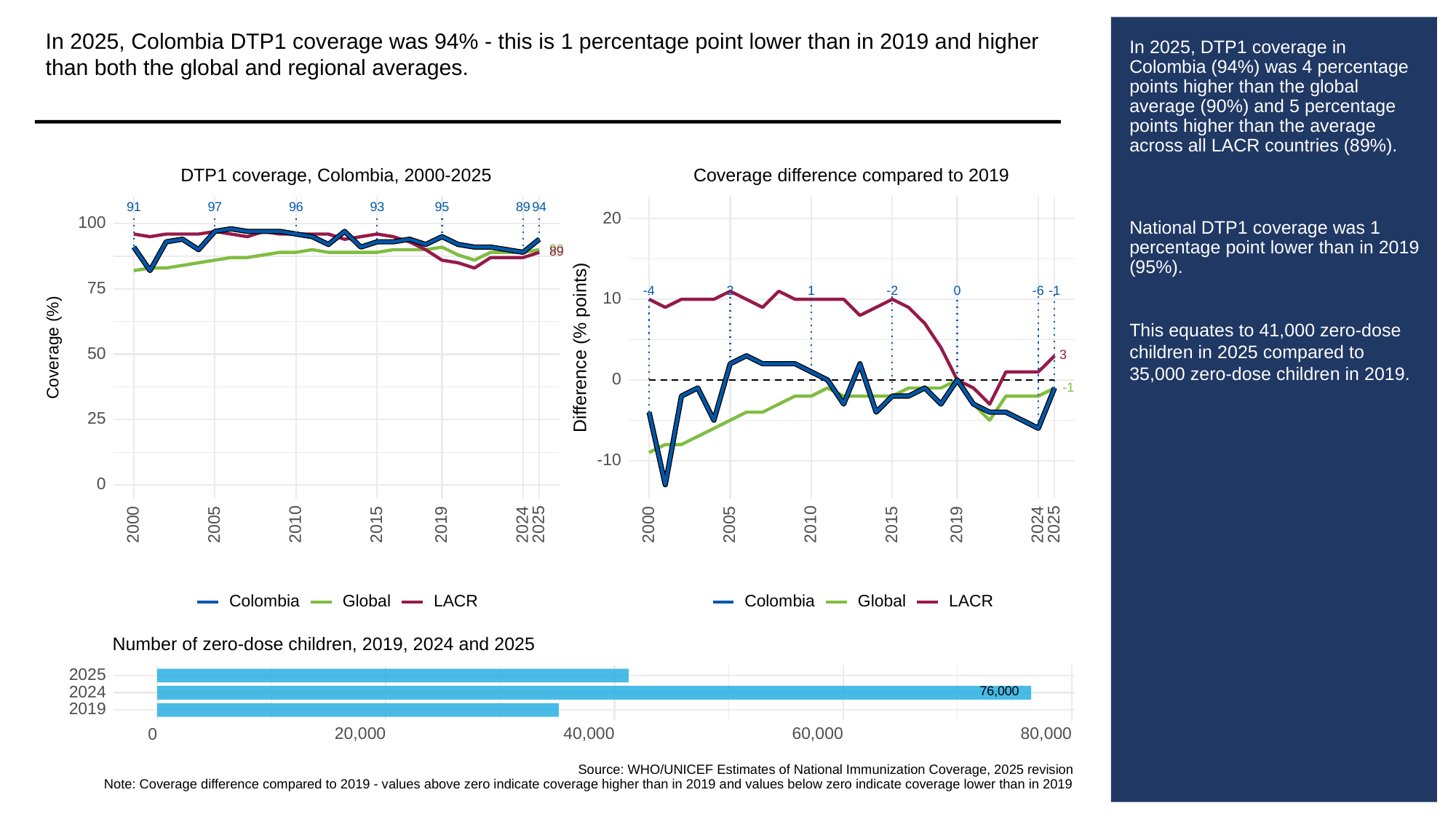

In 2025, Colombia DTP1 coverage was 94% - this is 1 percentage point lower than in 2019 and higher than both the global and regional averages.
# In 2025, DTP1 coverage in Colombia (94%) was 4 percentage points higher than the global average (90%) and 5 percentage points higher than the average across all LACR countries (89%).

National DTP1 coverage was 1 percentage point lower than in 2019 (95%).

This equates to 41,000 zero-dose children in 2025 compared to 35,000 zero-dose children in 2019.

DTP1 coverage, Colombia, 2000-2025
Coverage difference compared to 2019

93
91
97
96
95
89
94
20
100

90

89

75
0
-6
2
1
-2
-1
-4

10

Difference (% points)

Coverage (%)
50
3

0

-1

25

-10

0

2000
2005
2010
2015
2019
2024
2025
2000
2005
2010
2015
2019
2024
2025
Colombia
Global
LACR
Colombia
Global
LACR

Number of zero-dose children, 2019, 2024 and 2025

2025

76,000
2024

2019

20,000
40,000
60,000
80,000
0
Source: WHO/UNICEF Estimates of National Immunization Coverage, 2025 revision
Note: Coverage difference compared to 2019 - values above zero indicate coverage higher than in 2019 and values below zero indicate coverage lower than in 2019